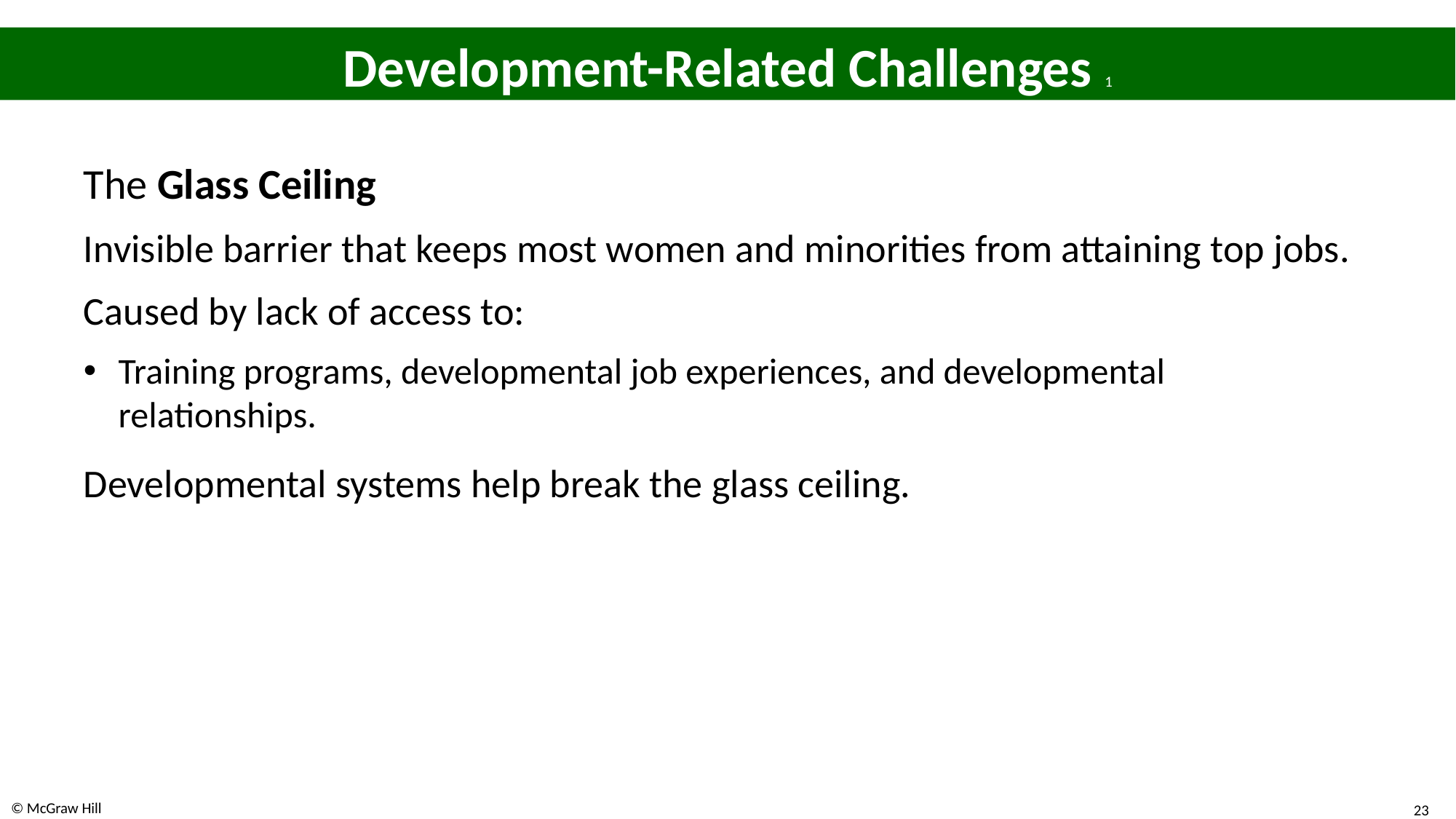

# Development-Related Challenges 1
The Glass Ceiling
Invisible barrier that keeps most women and minorities from attaining top jobs.
Caused by lack of access to:
Training programs, developmental job experiences, and developmental relationships.
Developmental systems help break the glass ceiling.